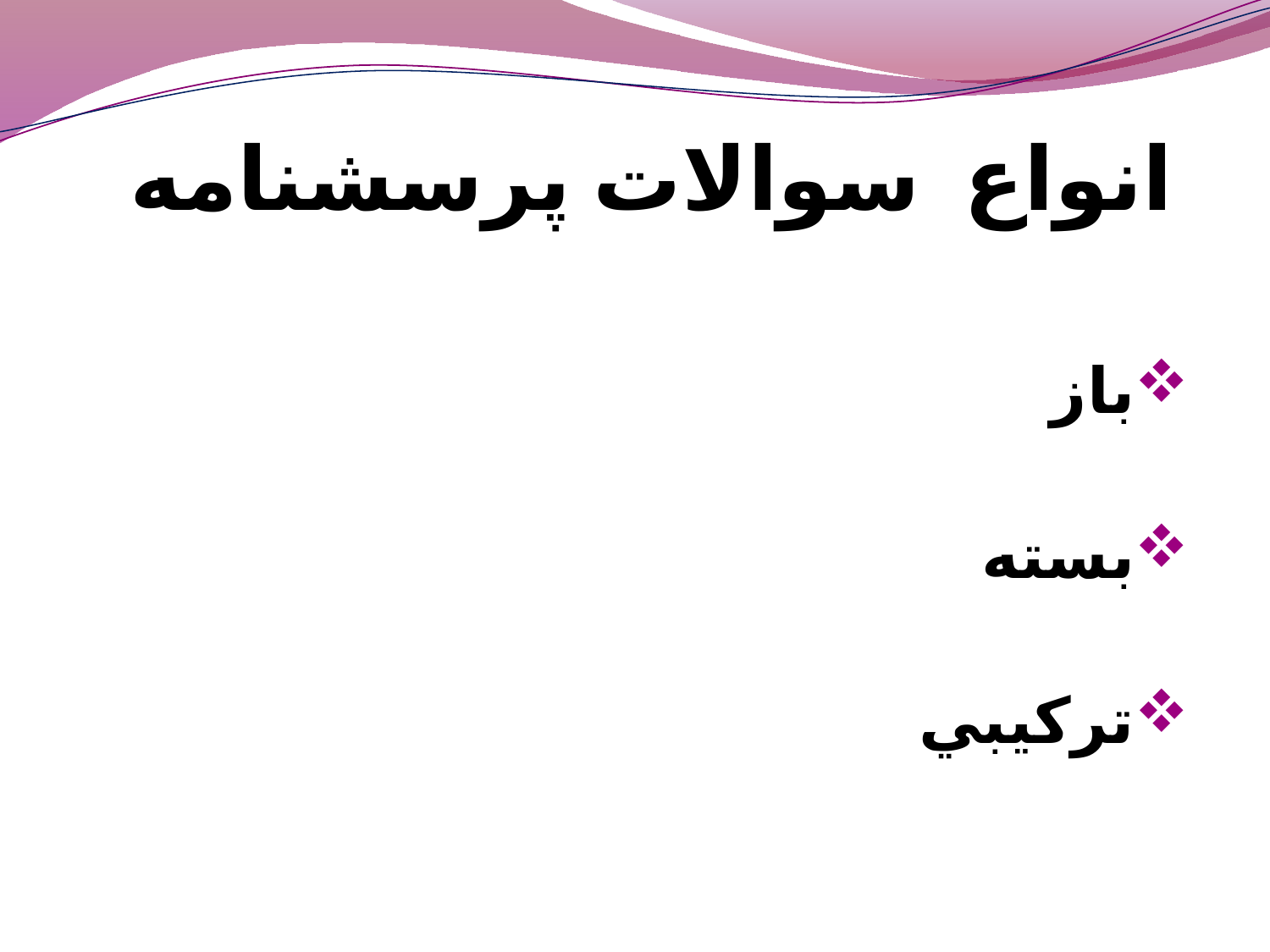

# انواع  سوالات پرسشنامه
باز
بسته
تركيبي